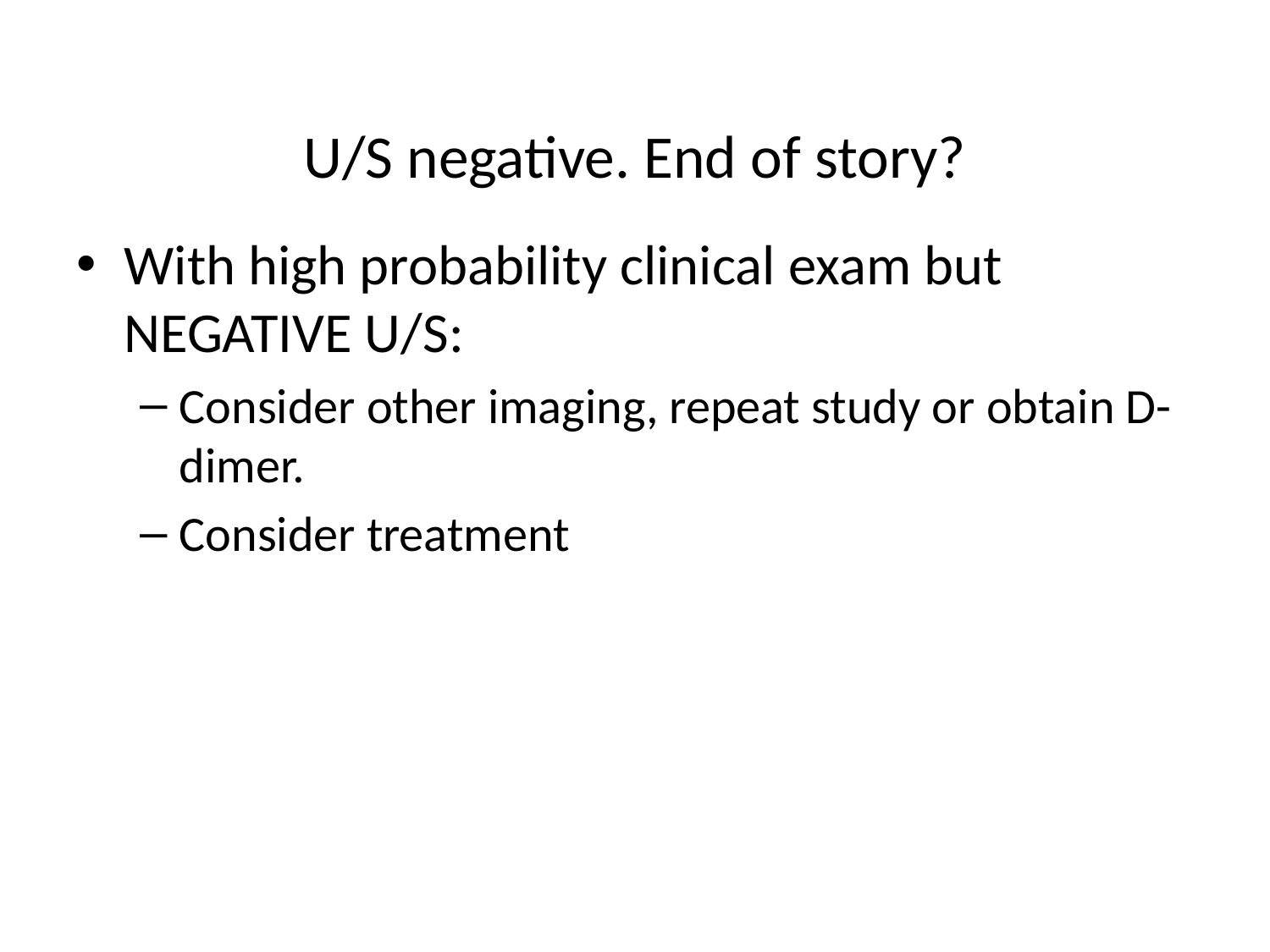

# U/S negative. End of story?
With high probability clinical exam but NEGATIVE U/S:
Consider other imaging, repeat study or obtain D-dimer.
Consider treatment